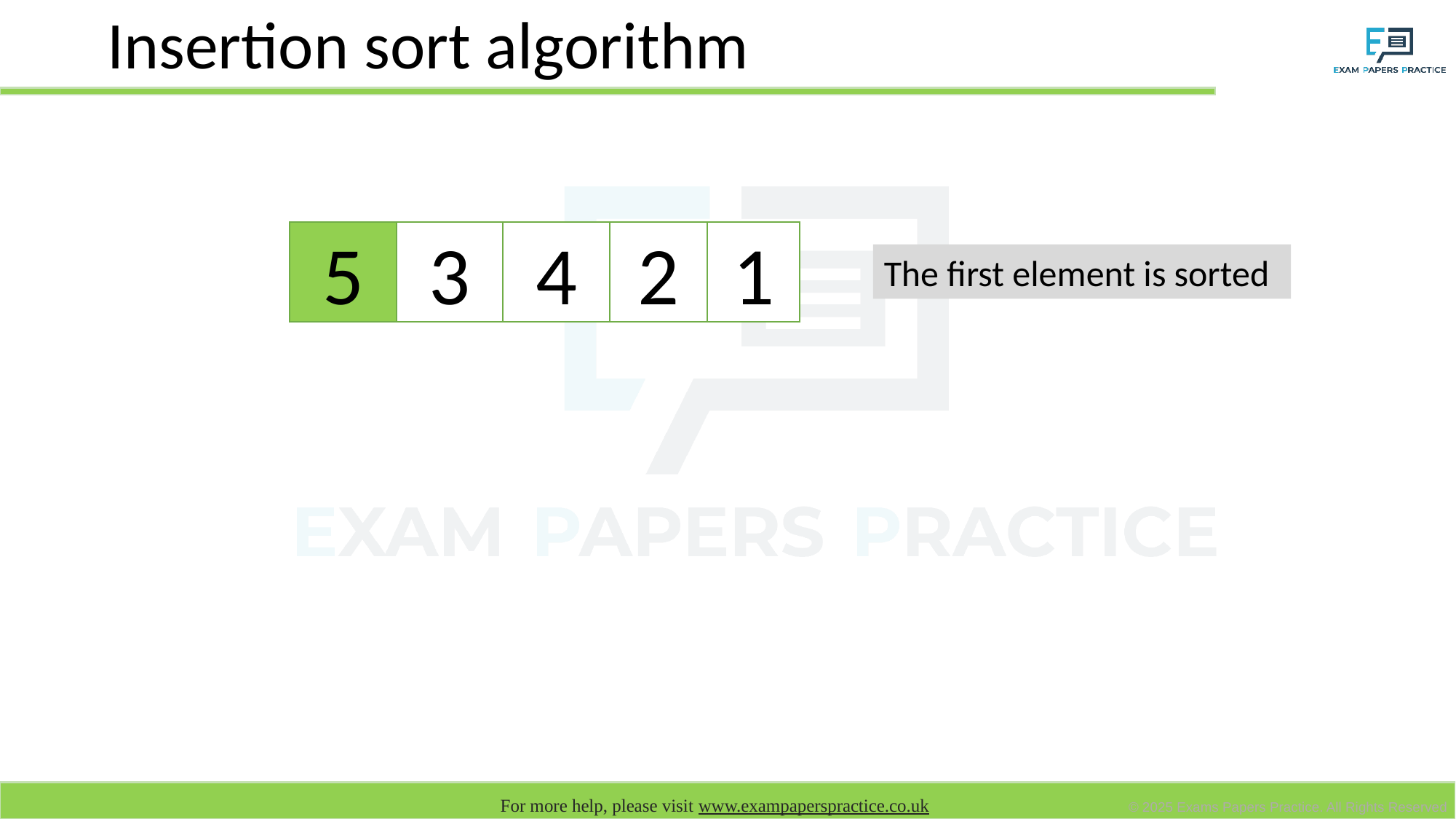

# Insertion sort algorithm
1
5
3
4
2
The first element is sorted